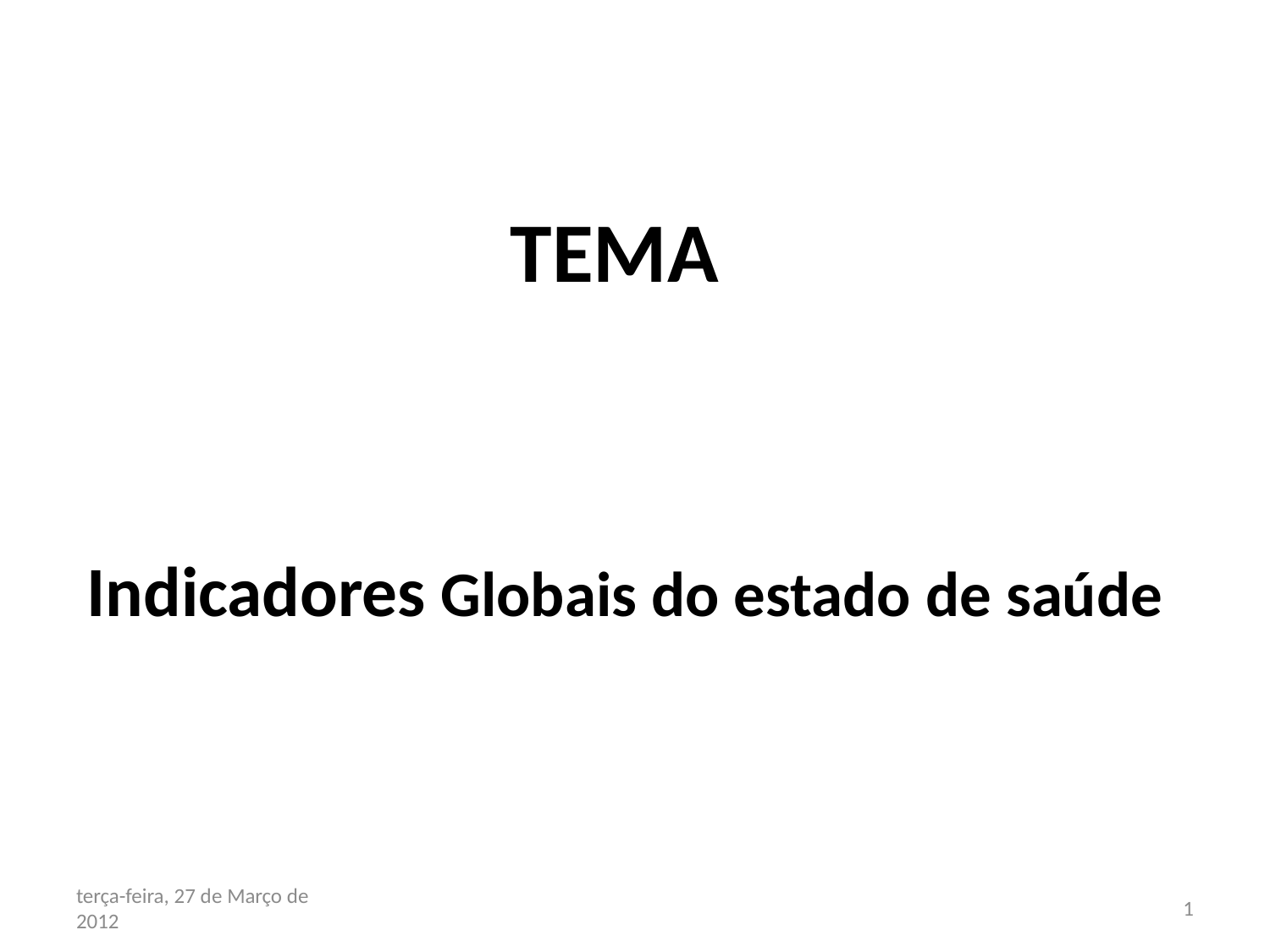

# TEMA
Indicadores Globais do estado de saúde

terça-feira, 27 de Março de 2012
1